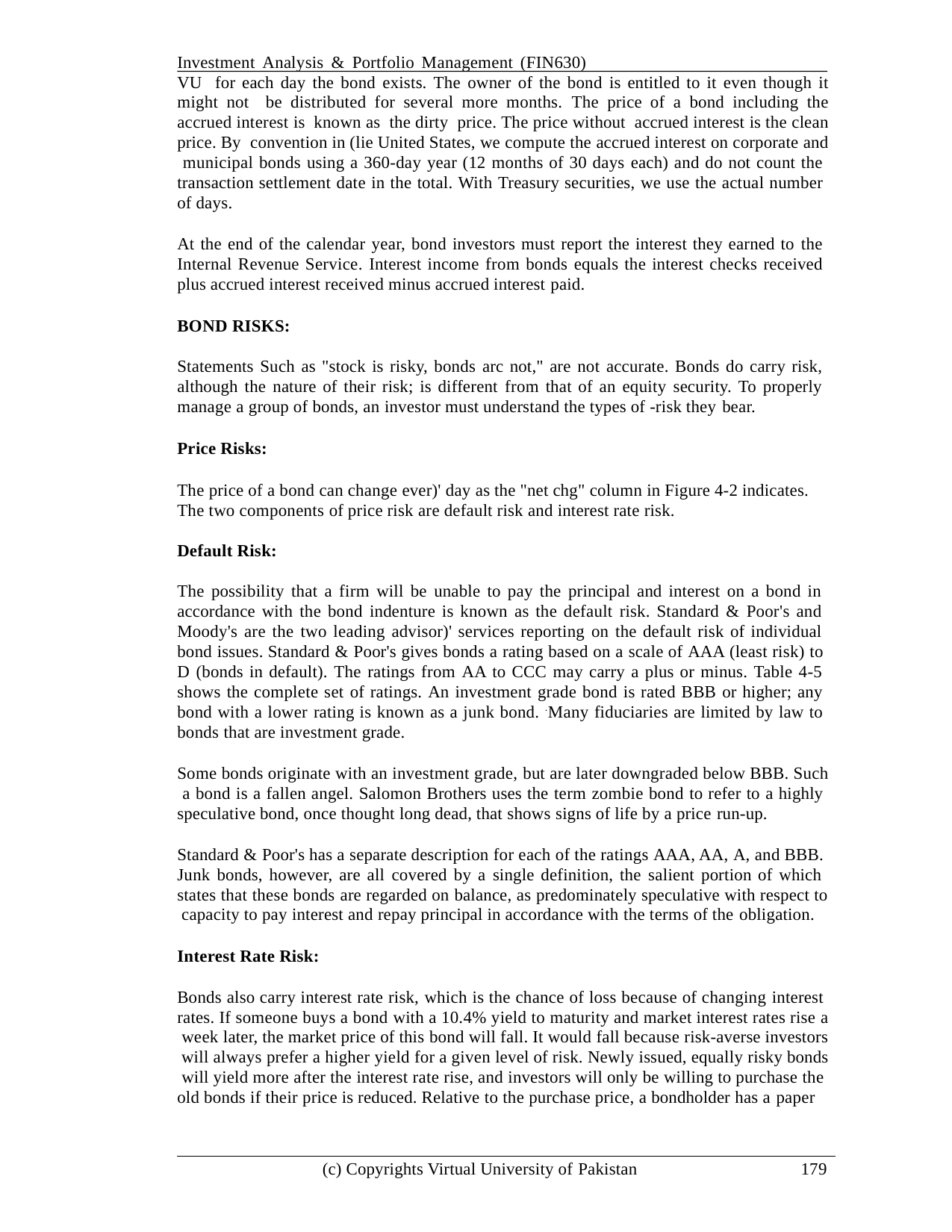

Investment Analysis & Portfolio Management (FIN630)	VU  for each day the bond exists. The owner of the bond is entitled to it even though it might not  be distributed for several more months. The price of a bond including the accrued interest is  known as the dirty price. The price without accrued interest is the clean price. By  convention in (lie United States, we compute the accrued interest on corporate and  municipal bonds using a 360-day year (12 months of 30 days each) and do not count the  transaction settlement date in the total. With Treasury securities, we use the actual number  of days.

At the end of the calendar year, bond investors must report the interest they earned to the  Internal Revenue Service. Interest income from bonds equals the interest checks received  plus accrued interest received minus accrued interest paid.

BOND RISKS:

Statements Such as "stock is risky, bonds arc not," are not accurate. Bonds do carry risk,  although the nature of their risk; is different from that of an equity security. To properly  manage a group of bonds, an investor must understand the types of -risk they bear.

Price Risks:

The price of a bond can change ever)' day as the "net chg" column in Figure 4-2 indicates.  The two components of price risk are default risk and interest rate risk.

Default Risk:

The possibility that a firm will be unable to pay the principal and interest on a bond in  accordance with the bond indenture is known as the default risk. Standard & Poor's and  Moody's are the two leading advisor)' services reporting on the default risk of individual  bond issues. Standard & Poor's gives bonds a rating based on a scale of AAA (least risk) to  D (bonds in default). The ratings from AA to CCC may carry a plus or minus. Table 4-5  shows the complete set of ratings. An investment grade bond is rated BBB or higher; any  bond with a lower rating is known as a junk bond. .Many fiduciaries are limited by law to  bonds that are investment grade.

Some bonds originate with an investment grade, but are later downgraded below BBB. Such  a bond is a fallen angel. Salomon Brothers uses the term zombie bond to refer to a highly  speculative bond, once thought long dead, that shows signs of life by a price run-up.

Standard & Poor's has a separate description for each of the ratings AAA, AA, A, and BBB.  Junk bonds, however, are all covered by a single definition, the salient portion of which  states that these bonds are regarded on balance, as predominately speculative with respect to  capacity to pay interest and repay principal in accordance with the terms of the obligation.

Interest Rate Risk:

Bonds also carry interest rate risk, which is the chance of loss because of changing interest  rates. If someone buys a bond with a 10.4% yield to maturity and market interest rates rise a  week later, the market price of this bond will fall. It would fall because risk-averse investors  will always prefer a higher yield for a given level of risk. Newly issued, equally risky bonds  will yield more after the interest rate rise, and investors will only be willing to purchase the  old bonds if their price is reduced. Relative to the purchase price, a bondholder has a paper

(c) Copyrights Virtual University of Pakistan
179